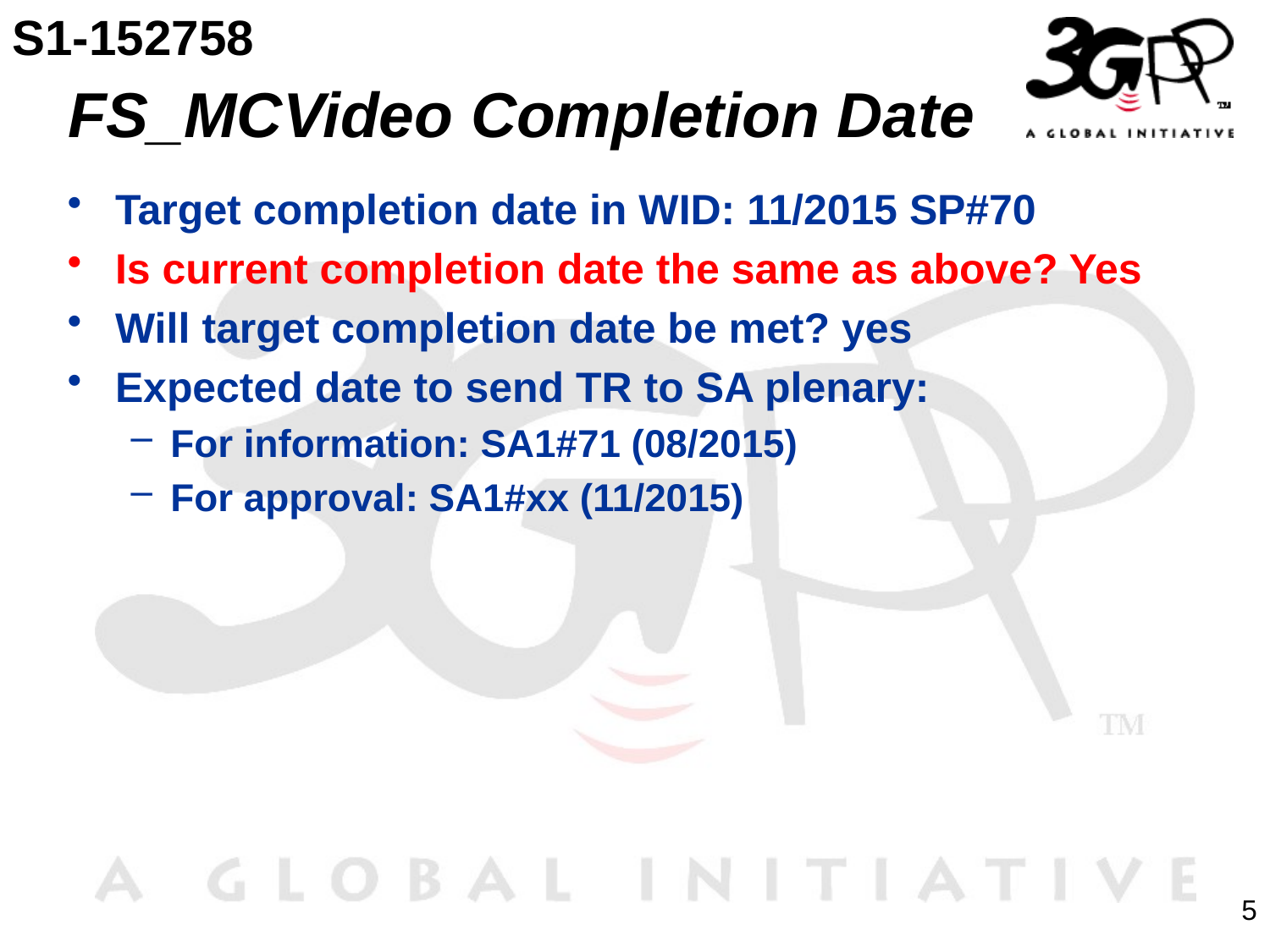

S1-152758
# FS_MCVideo Completion Date
Target completion date in WID: 11/2015 SP#70
Is current completion date the same as above? Yes
Will target completion date be met? yes
Expected date to send TR to SA plenary:
For information: SA1#71 (08/2015)
For approval: SA1#xx (11/2015)

5